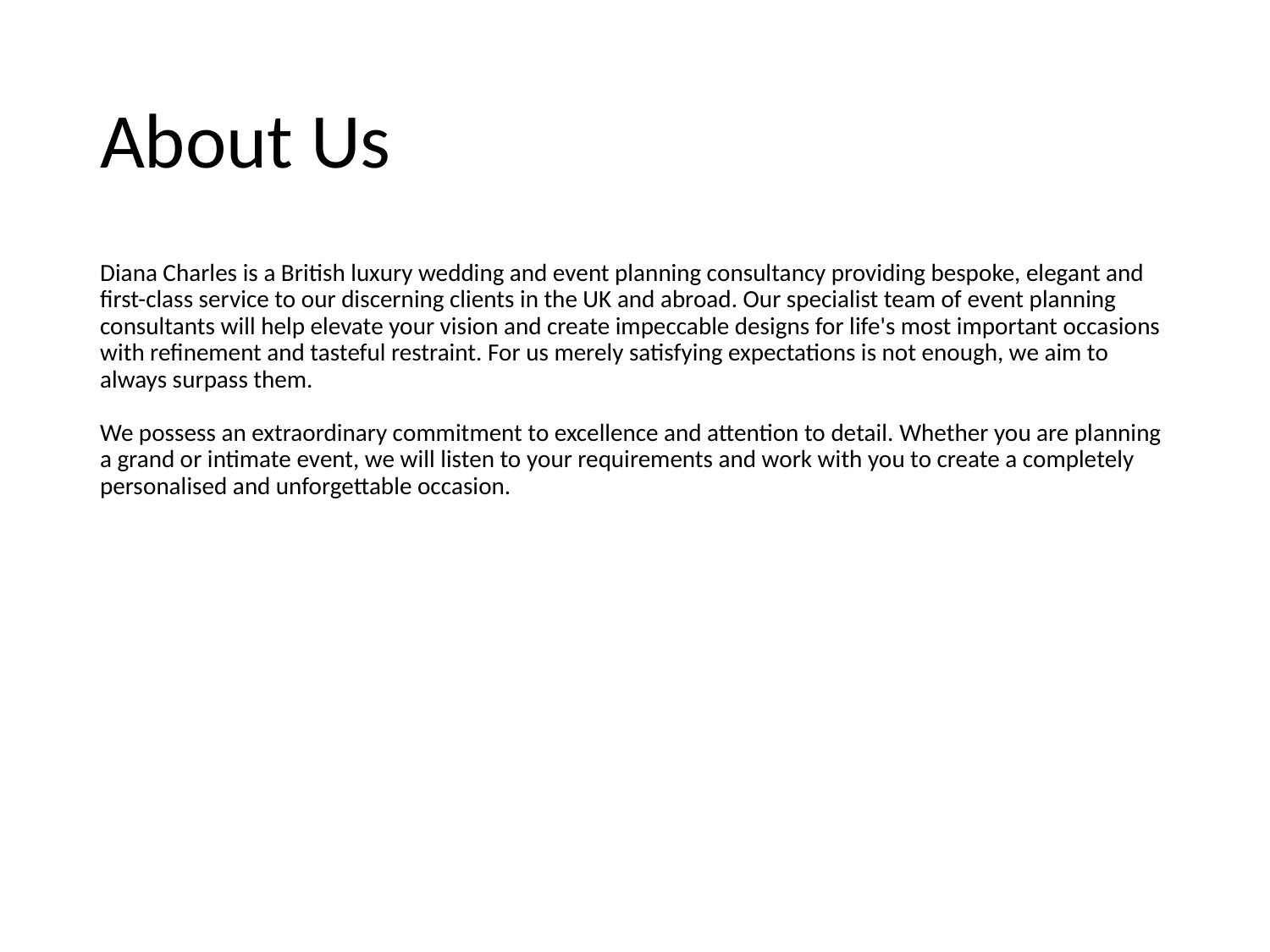

# About Us
Diana Charles is a British luxury wedding and event planning consultancy providing bespoke, elegant and first-class service to our discerning clients in the UK and abroad. Our specialist team of event planning consultants will help elevate your vision and create impeccable designs for life's most important occasions with refinement and tasteful restraint. For us merely satisfying expectations is not enough, we aim to always surpass them.
We possess an extraordinary commitment to excellence and attention to detail. Whether you are planning a grand or intimate event, we will listen to your requirements and work with you to create a completely personalised and unforgettable occasion.